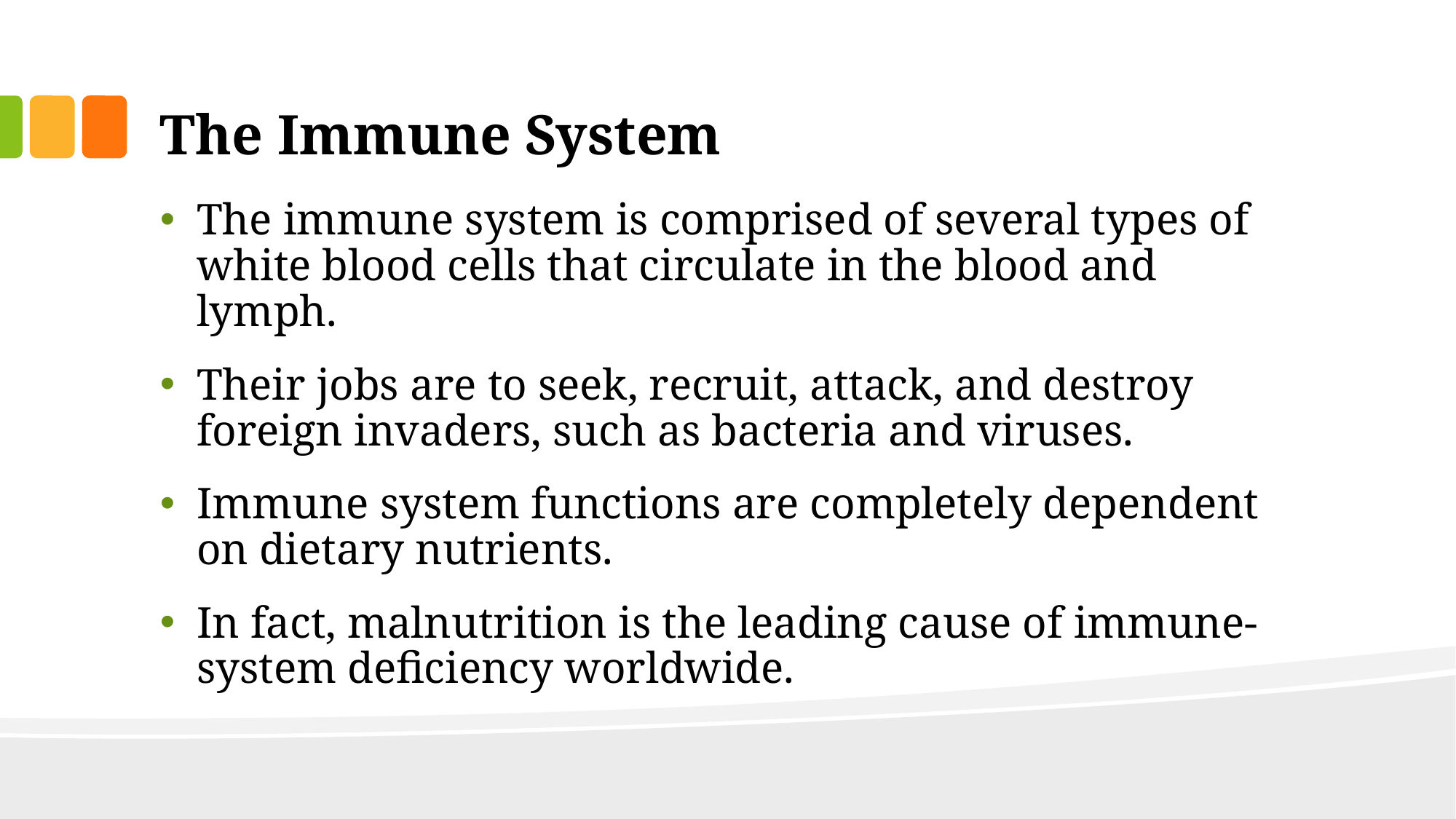

# The Immune System
The immune system is comprised of several types of white blood cells that circulate in the blood and lymph.
Their jobs are to seek, recruit, attack, and destroy foreign invaders, such as bacteria and viruses.
Immune system functions are completely dependent on dietary nutrients.
In fact, malnutrition is the leading cause of immune-system deficiency worldwide.